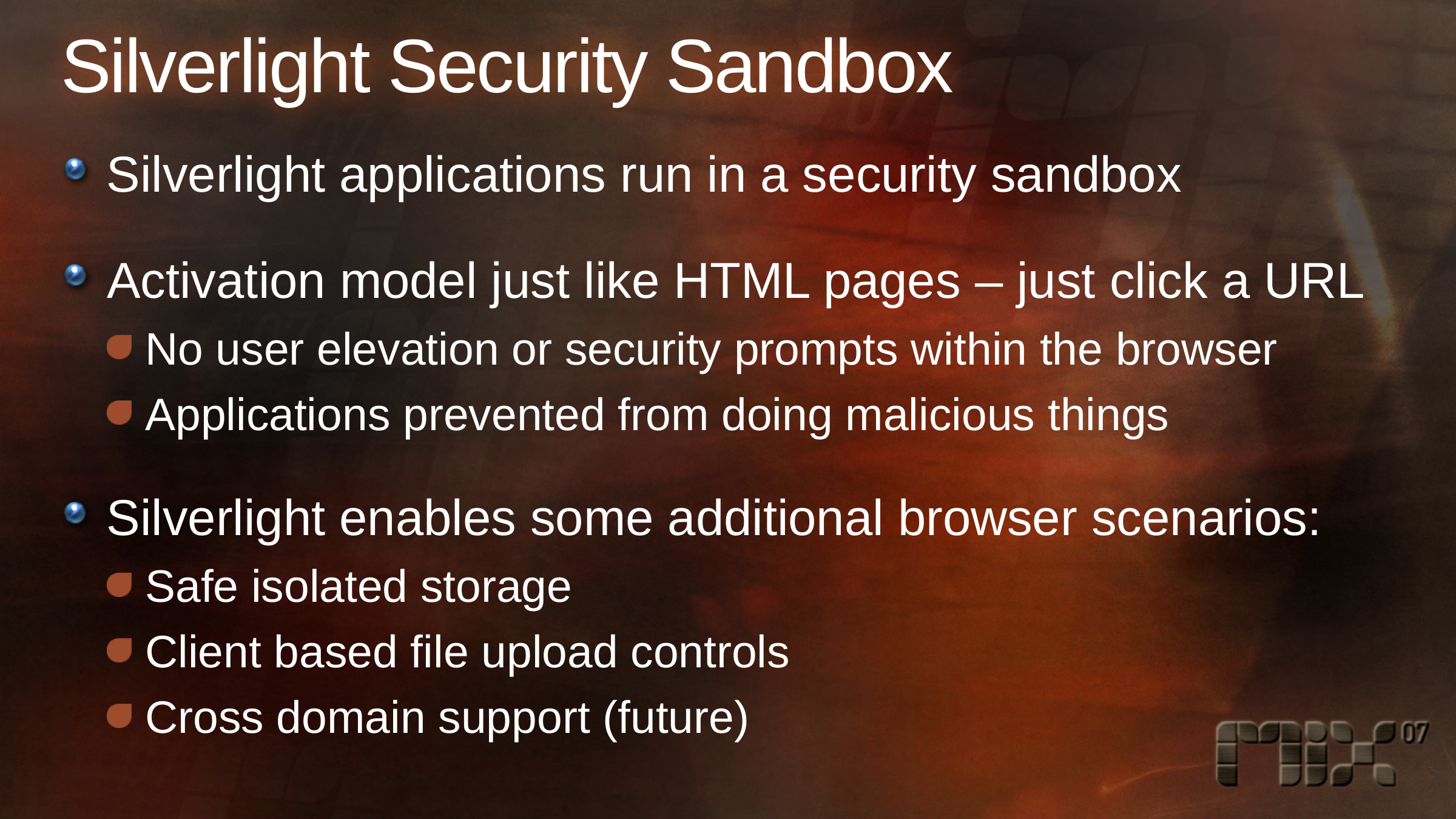

# Silverlight Security Sandbox
Silverlight applications run in a security sandbox

Activation model just like HTML pages – just click a URL
No user elevation or security prompts within the browser
Applications prevented from doing malicious things

Silverlight enables some additional browser scenarios:
Safe isolated storage
Client based file upload controls
Cross domain support (future)